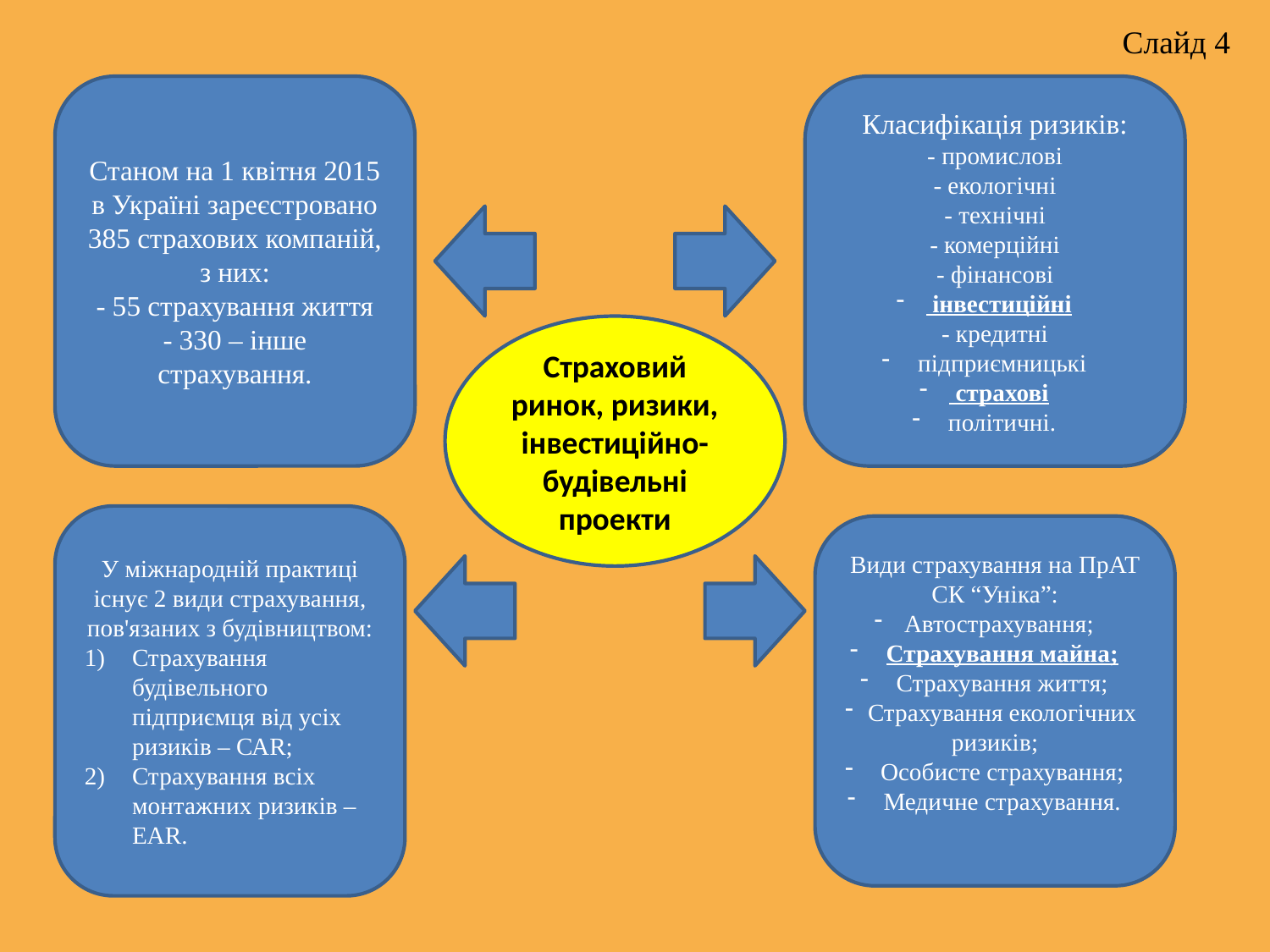

Слайд 4
Станом на 1 квітня 2015 в Україні зареєстровано 385 страхових компаній, з них:
- 55 страхування життя
- 330 – інше страхування.
Класифікація ризиків:
- промислові
- екологічні
- технічні
- комерційні
- фінансові
 інвестиційні
- кредитні
 підприємницькі
 страхові
 політичні.

Страховий ринок, ризики, інвестиційно-будівельні проекти
У міжнародній практиці існує 2 види страхування, пов'язаних з будівництвом:
Страхування будівельного підприємця від усіх ризиків – САR;
Страхування всіх монтажних ризиків – EAR.
Види страхування на ПрАТ СК “Уніка”:
Автострахування;
 Страхування майна;
 Страхування життя;
 Страхування екологічних ризиків;
 Особисте страхування;
 Медичне страхування.